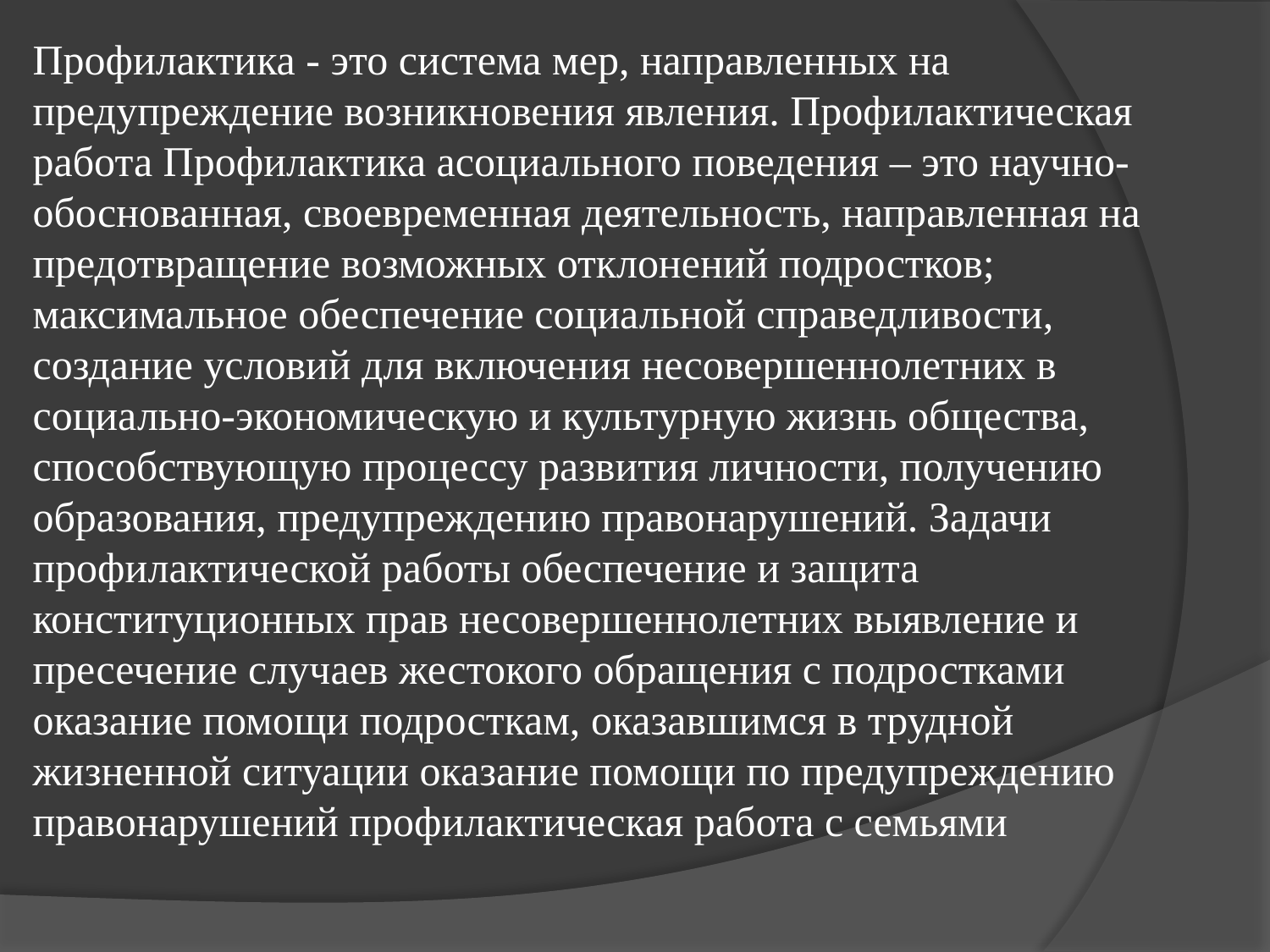

Профилактика - это система мер, направленных на предупреждение возникновения явления. Профилактическая работа Профилактика асоциального поведения – это научно-обоснованная, своевременная деятельность, направленная на предотвращение возможных отклонений подростков; максимальное обеспечение социальной справедливости, создание условий для включения несовершеннолетних в социально-экономическую и культурную жизнь общества, способствующую процессу развития личности, получению образования, предупреждению правонарушений. Задачи профилактической работы обеспечение и защита конституционных прав несовершеннолетних выявление и пресечение случаев жестокого обращения с подростками оказание помощи подросткам, оказавшимся в трудной жизненной ситуации оказание помощи по предупреждению правонарушений профилактическая работа с семьями
#